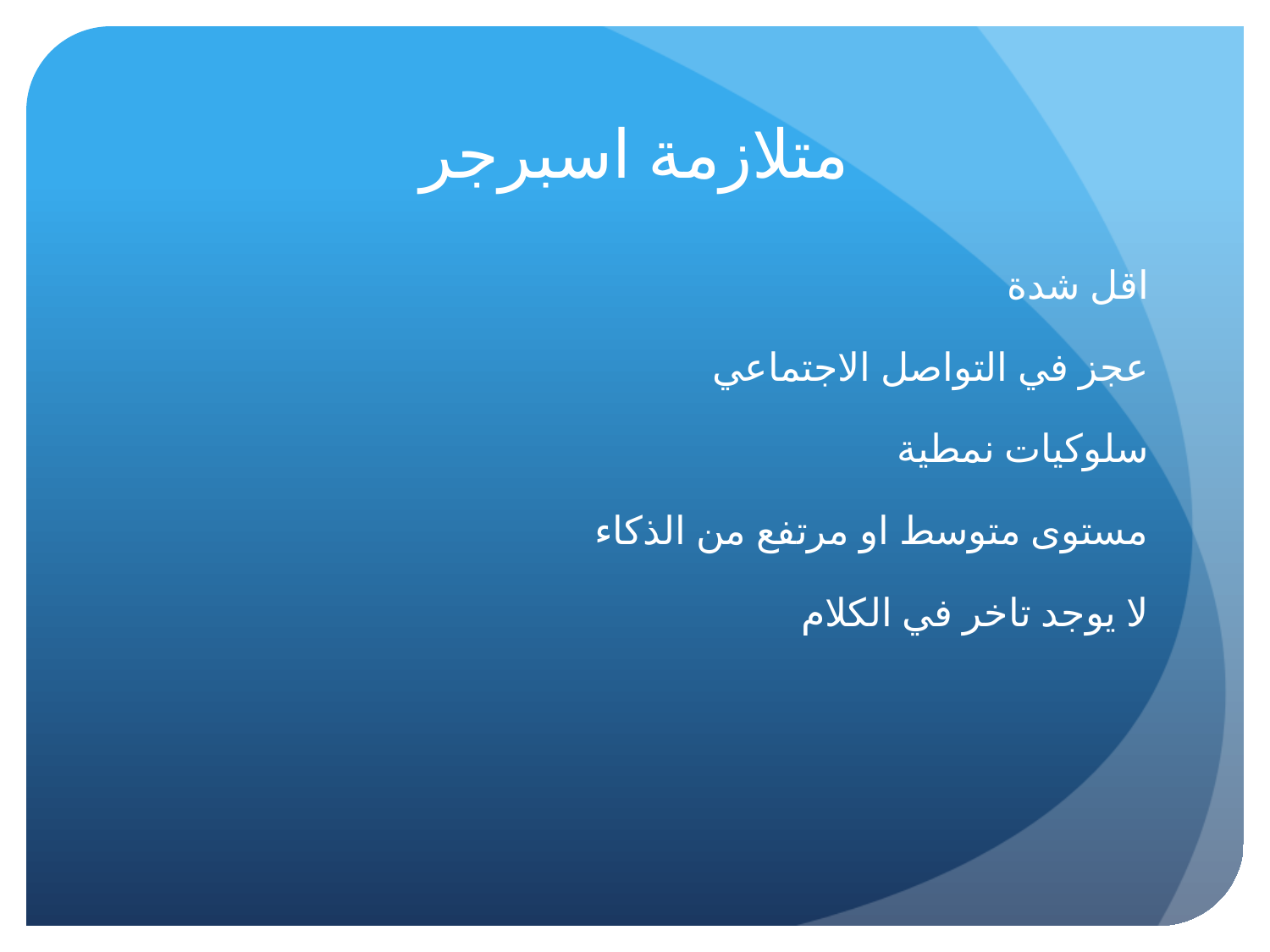

# متلازمة اسبرجر
اقل شدة
عجز في التواصل الاجتماعي
سلوكيات نمطية
مستوى متوسط او مرتفع من الذكاء
لا يوجد تاخر في الكلام